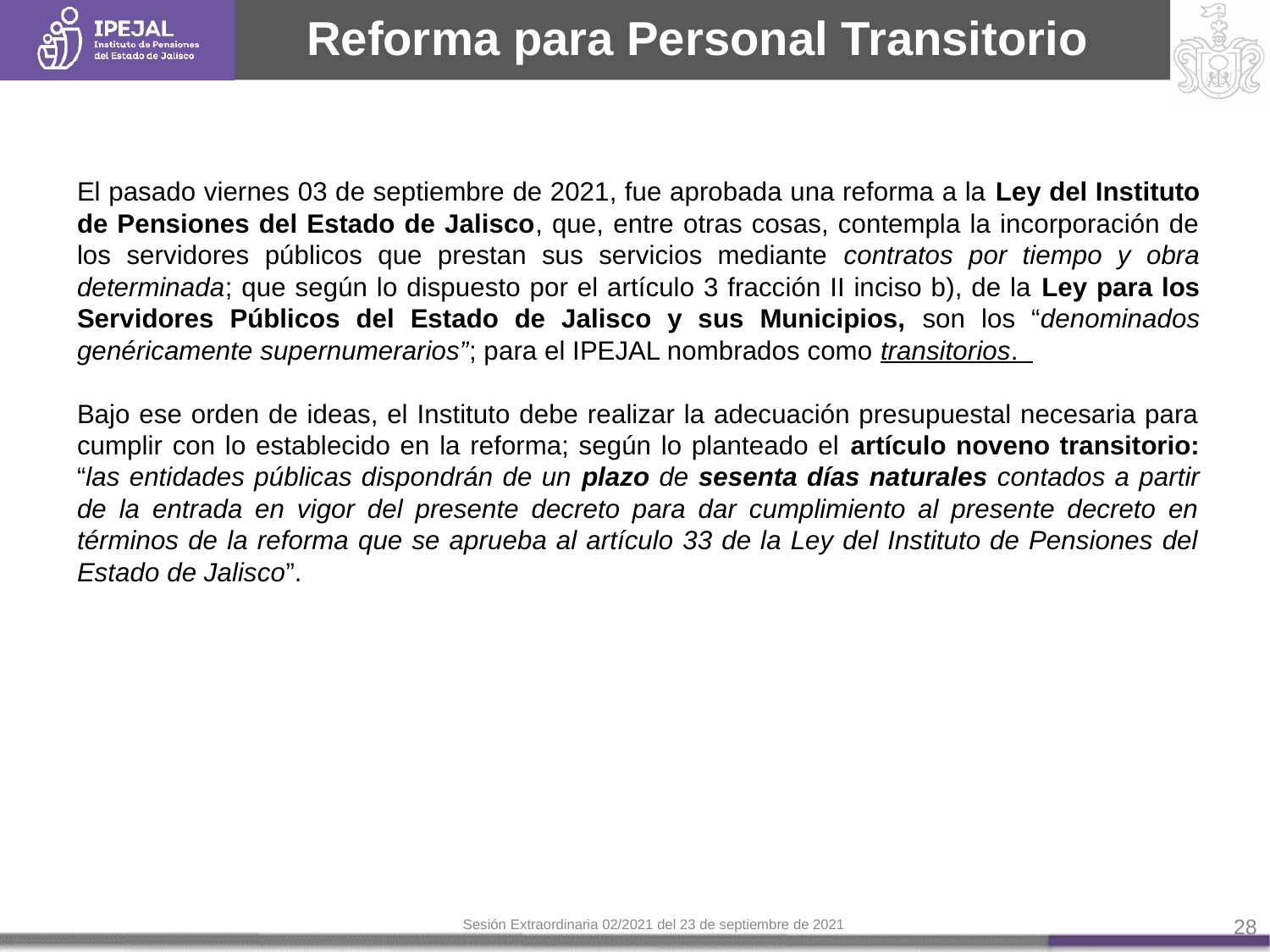

# Reforma para Personal Transitorio
El pasado viernes 03 de septiembre de 2021, fue aprobada una reforma a la Ley del Instituto de Pensiones del Estado de Jalisco, que, entre otras cosas, contempla la incorporación de los servidores públicos que prestan sus servicios mediante contratos por tiempo y obra determinada; que según lo dispuesto por el artículo 3 fracción II inciso b), de la Ley para los Servidores Públicos del Estado de Jalisco y sus Municipios, son los “denominados genéricamente supernumerarios”; para el IPEJAL nombrados como transitorios.

Bajo ese orden de ideas, el Instituto debe realizar la adecuación presupuestal necesaria para cumplir con lo establecido en la reforma; según lo planteado el artículo noveno transitorio: “las entidades públicas dispondrán de un plazo de sesenta días naturales contados a partir de la entrada en vigor del presente decreto para dar cumplimiento al presente decreto en términos de la reforma que se aprueba al artículo 33 de la Ley del Instituto de Pensiones del Estado de Jalisco”.
Sesión Extraordinaria 02/2021 del 23 de septiembre de 2021
28